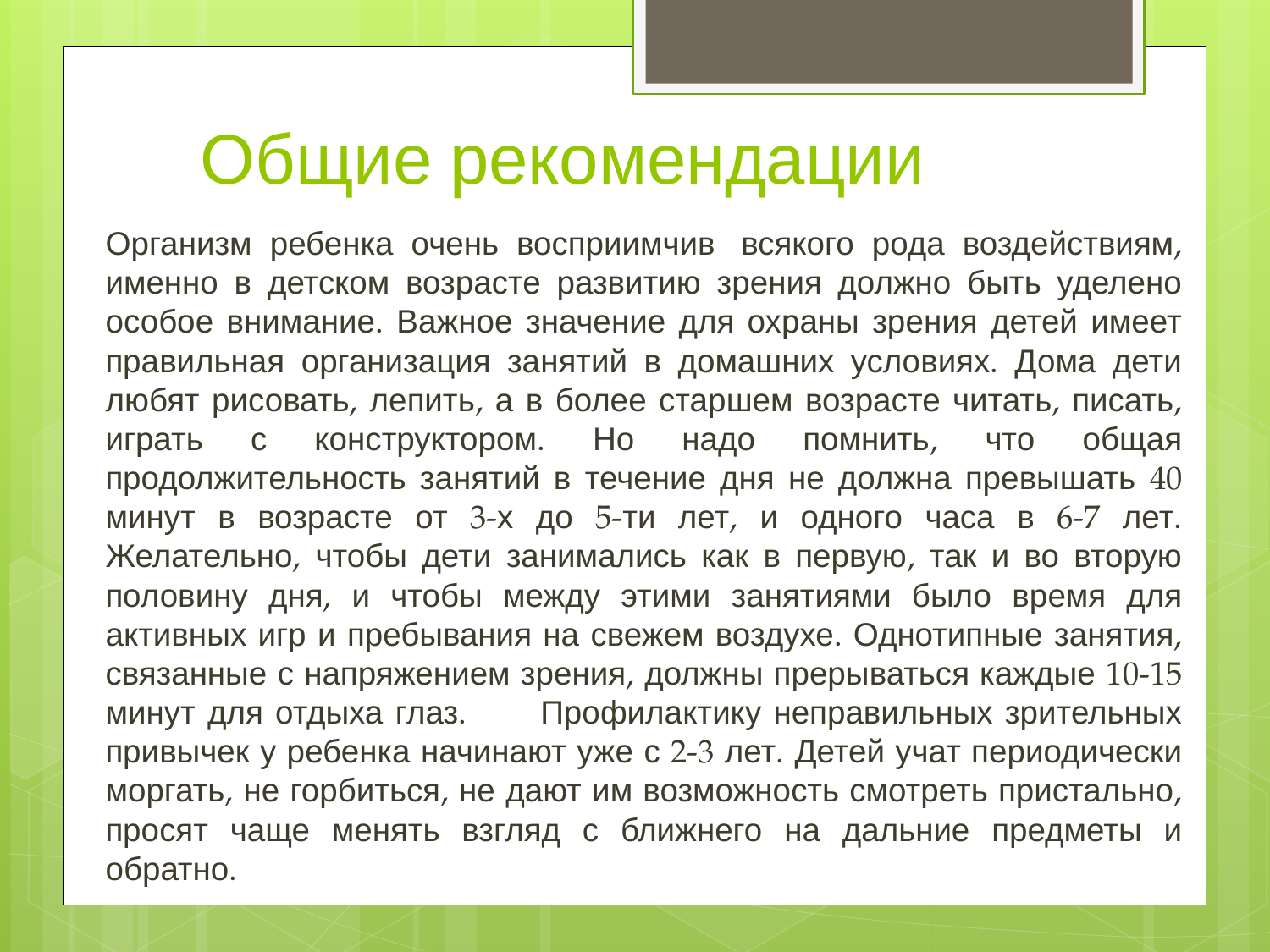

# Общие рекомендации
Организм ребенка очень восприимчив  всякого рода воздействиям, именно в детском возрасте развитию зрения должно быть уделено особое внимание. Важное значение для охраны зрения детей имеет правильная организация занятий в домашних условиях. Дома дети любят рисовать, лепить, а в более старшем возрасте читать, писать, играть с конструктором. Но надо помнить, что общая продолжительность занятий в течение дня не должна превышать 40 минут в возрасте от 3-х до 5-ти лет, и одного часа в 6-7 лет. Желательно, чтобы дети занимались как в первую, так и во вторую половину дня, и чтобы между этими занятиями было время для активных игр и пребывания на свежем воздухе. Однотипные занятия, связанные с напряжением зрения, должны прерываться каждые 10-15 минут для отдыха глаз.        Профилактику неправильных зрительных привычек у ребенка начинают уже с 2-3 лет. Детей учат периодически моргать, не горбиться, не дают им возможность смотреть пристально, просят чаще менять взгляд с ближнего на дальние предметы и обратно.